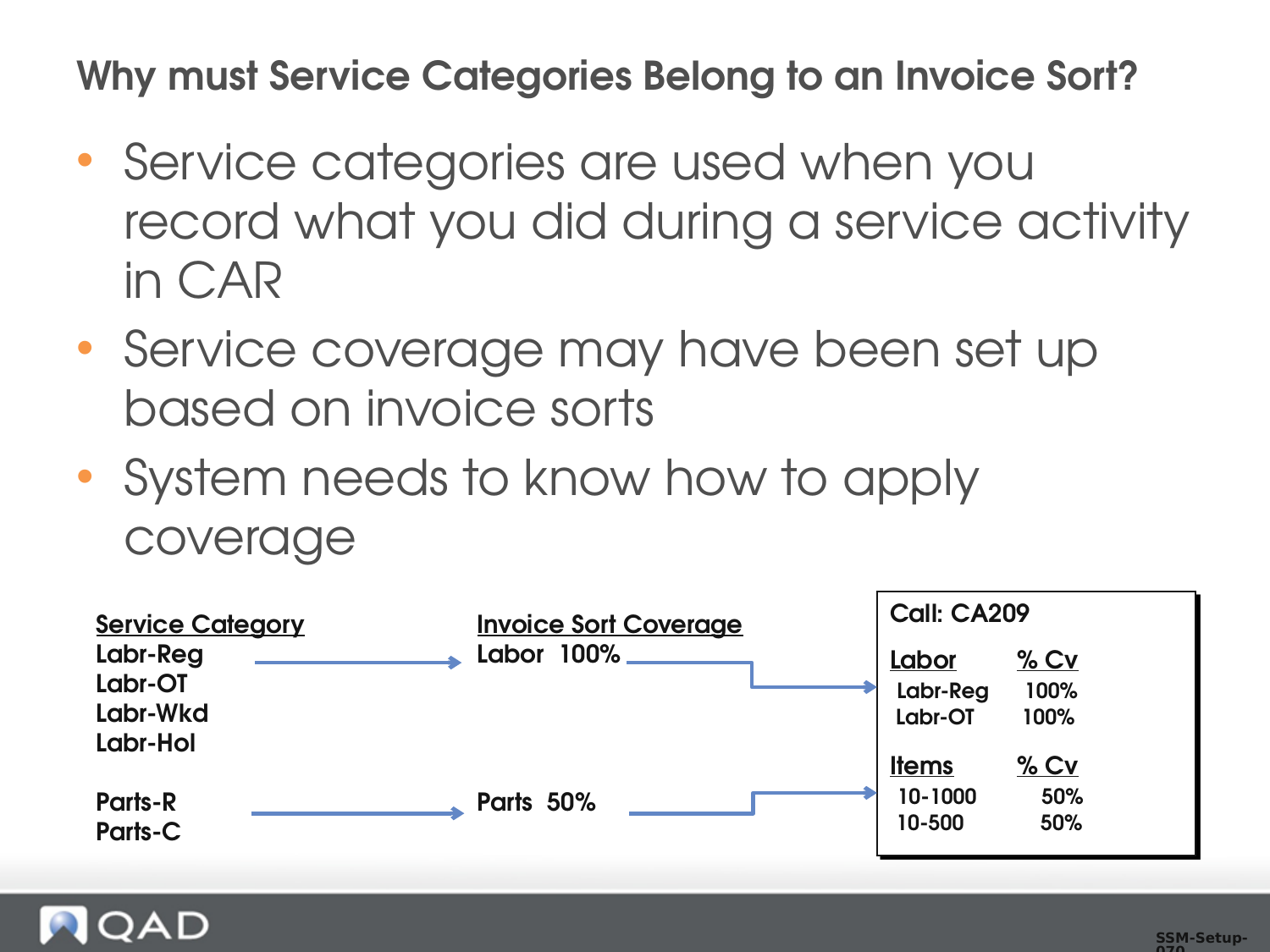

# Why must Service Categories Belong to an Invoice Sort?
Service categories are used when you record what you did during a service activity in CAR
Service coverage may have been set up based on invoice sorts
System needs to know how to apply coverage

Call: CA209

Labor	% Cv
 Labr-Reg      100%
 Labr-OT        100%

Items	% Cv
 10-1000           50%
 10-500             50%

Service Category		Invoice Sort Coverage
Labr-Reg			Labor  100%
Labr-OT
Labr-Wkd
Labr-Hol

Parts-R			Parts  50%
Parts-C

SSM-Setup-070